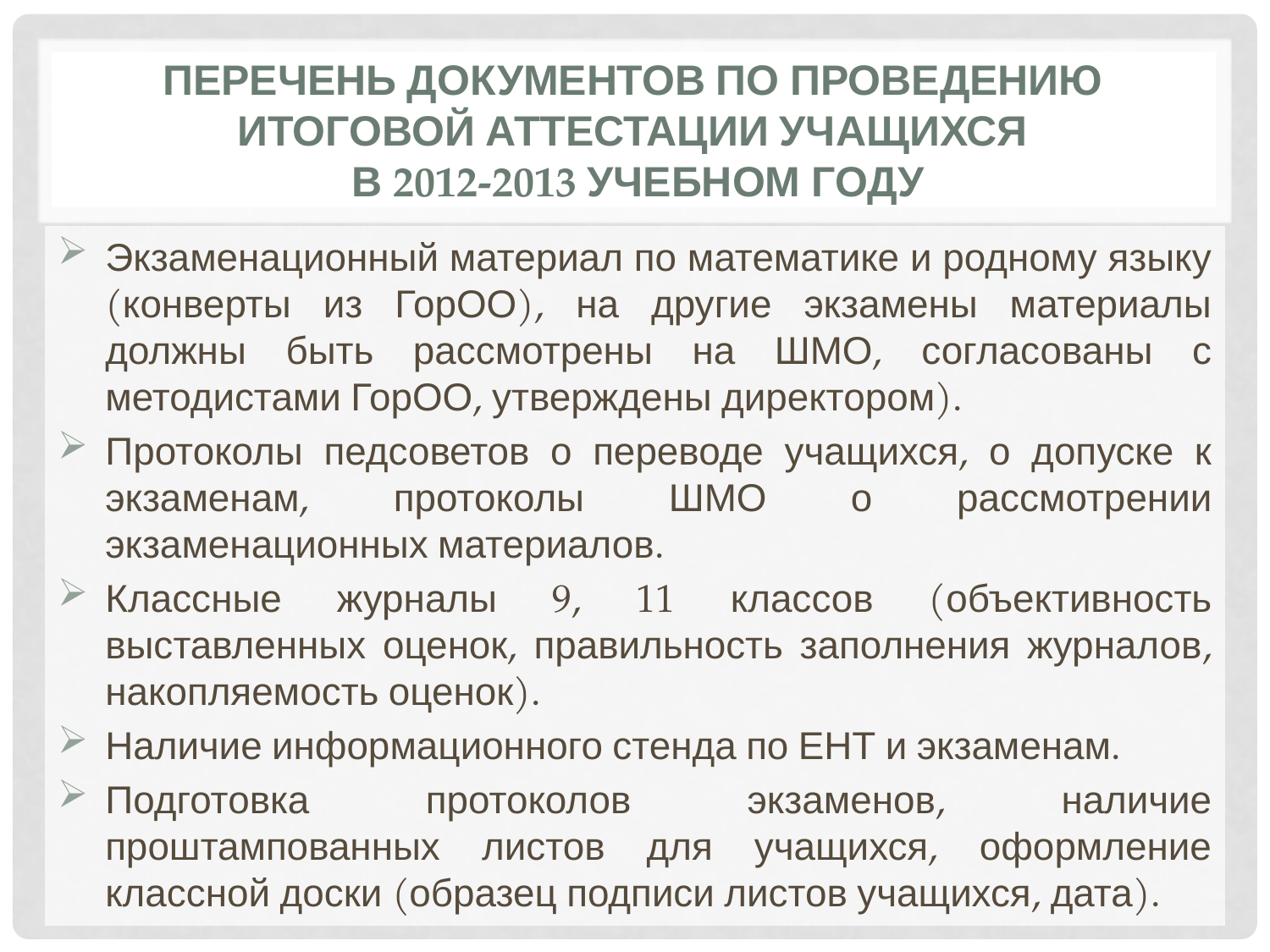

# Перечень документов по проведению итоговой аттестации учащихся в 2012-2013 учебном году
Экзаменационный материал по математике и родному языку (конверты из ГорОО), на другие экзамены материалы должны быть рассмотрены на ШМО, согласованы с методистами ГорОО, утверждены директором).
Протоколы педсоветов о переводе учащихся, о допуске к экзаменам, протоколы ШМО о рассмотрении экзаменационных материалов.
Классные журналы 9, 11 классов (объективность выставленных оценок, правильность заполнения журналов, накопляемость оценок).
Наличие информационного стенда по ЕНТ и экзаменам.
Подготовка протоколов экзаменов, наличие проштампованных листов для учащихся, оформление классной доски (образец подписи листов учащихся, дата).